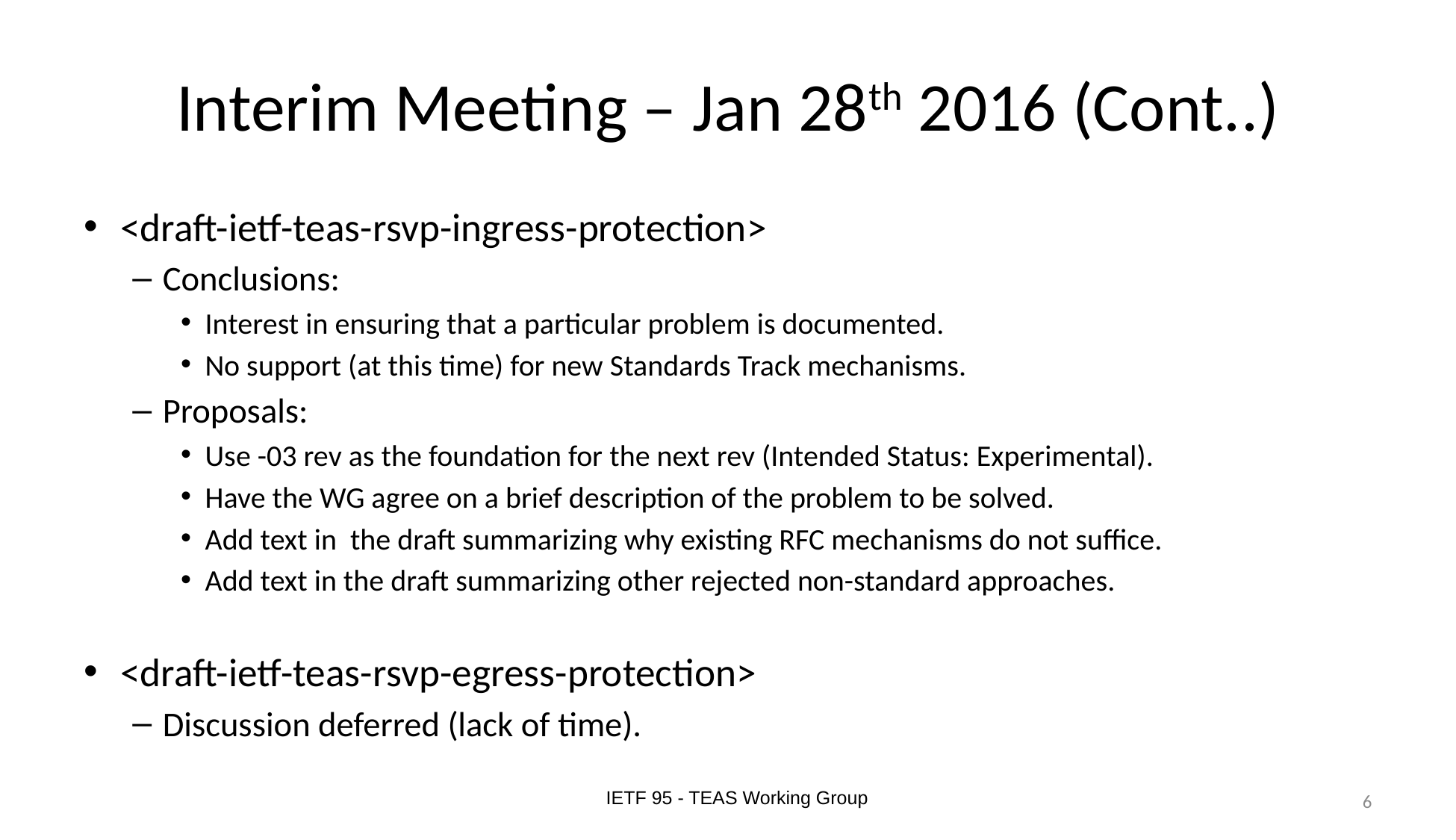

# Interim Meeting – Jan 28th 2016 (Cont..)
<draft-ietf-teas-rsvp-ingress-protection>
Conclusions:
Interest in ensuring that a particular problem is documented.
No support (at this time) for new Standards Track mechanisms.
Proposals:
Use -03 rev as the foundation for the next rev (Intended Status: Experimental).
Have the WG agree on a brief description of the problem to be solved.
Add text in  the draft summarizing why existing RFC mechanisms do not suffice.
Add text in the draft summarizing other rejected non-standard approaches.

<draft-ietf-teas-rsvp-egress-protection>
Discussion deferred (lack of time).

IETF 95 - TEAS Working Group
6